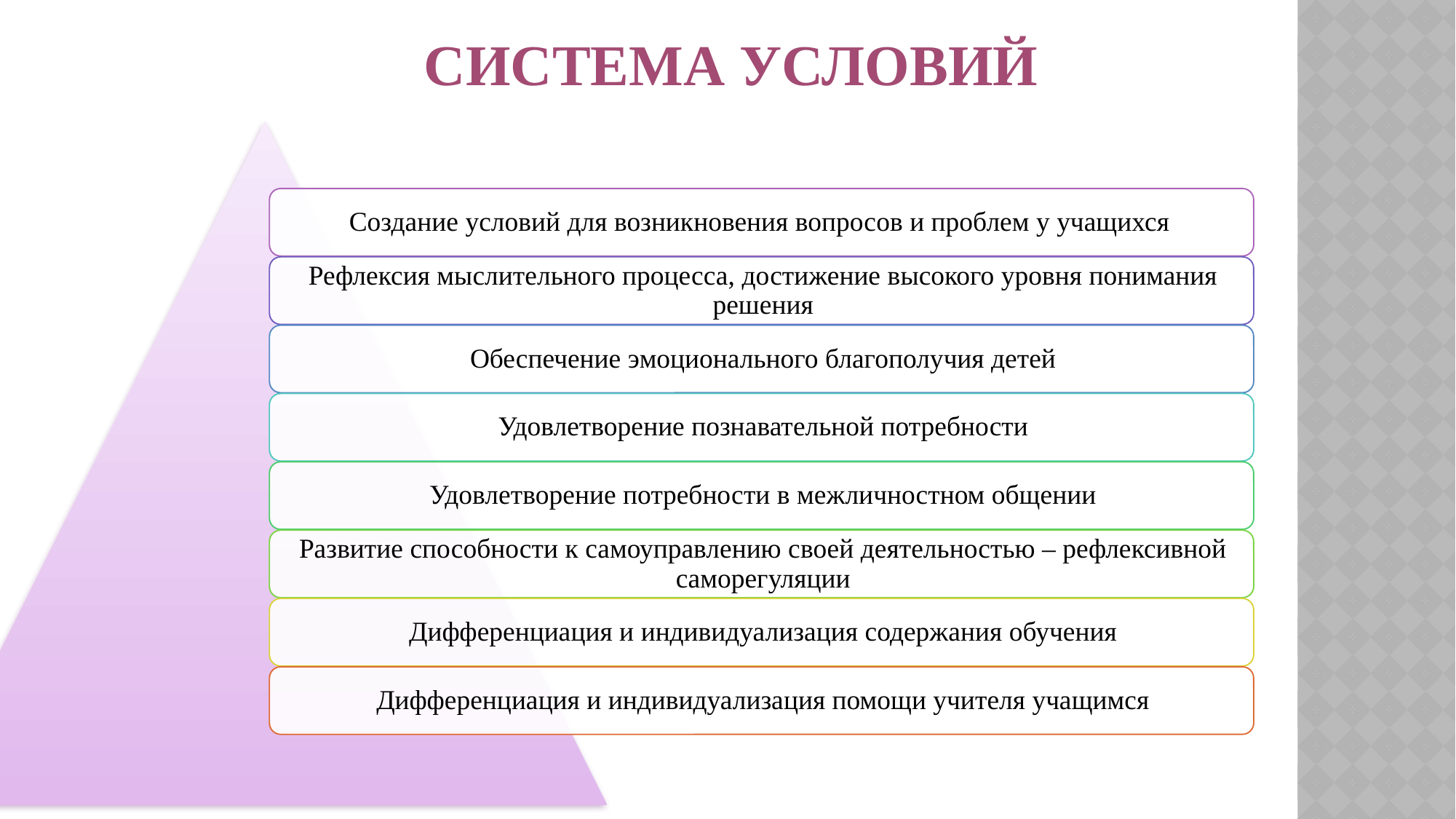

# Система условий
Создание условий для возникновения вопросов и проблем у учащихся
Рефлексия мыслительного процесса, достижение высокого уровня понимания решения
Обеспечение эмоционального благополучия детей
Удовлетворение познавательной потребности
Удовлетворение потребности в межличностном общении
Развитие способности к самоуправлению своей деятельностью – рефлексивной саморегуляции
Дифференциация и индивидуализация содержания обучения
Дифференциация и индивидуализация помощи учителя учащимся